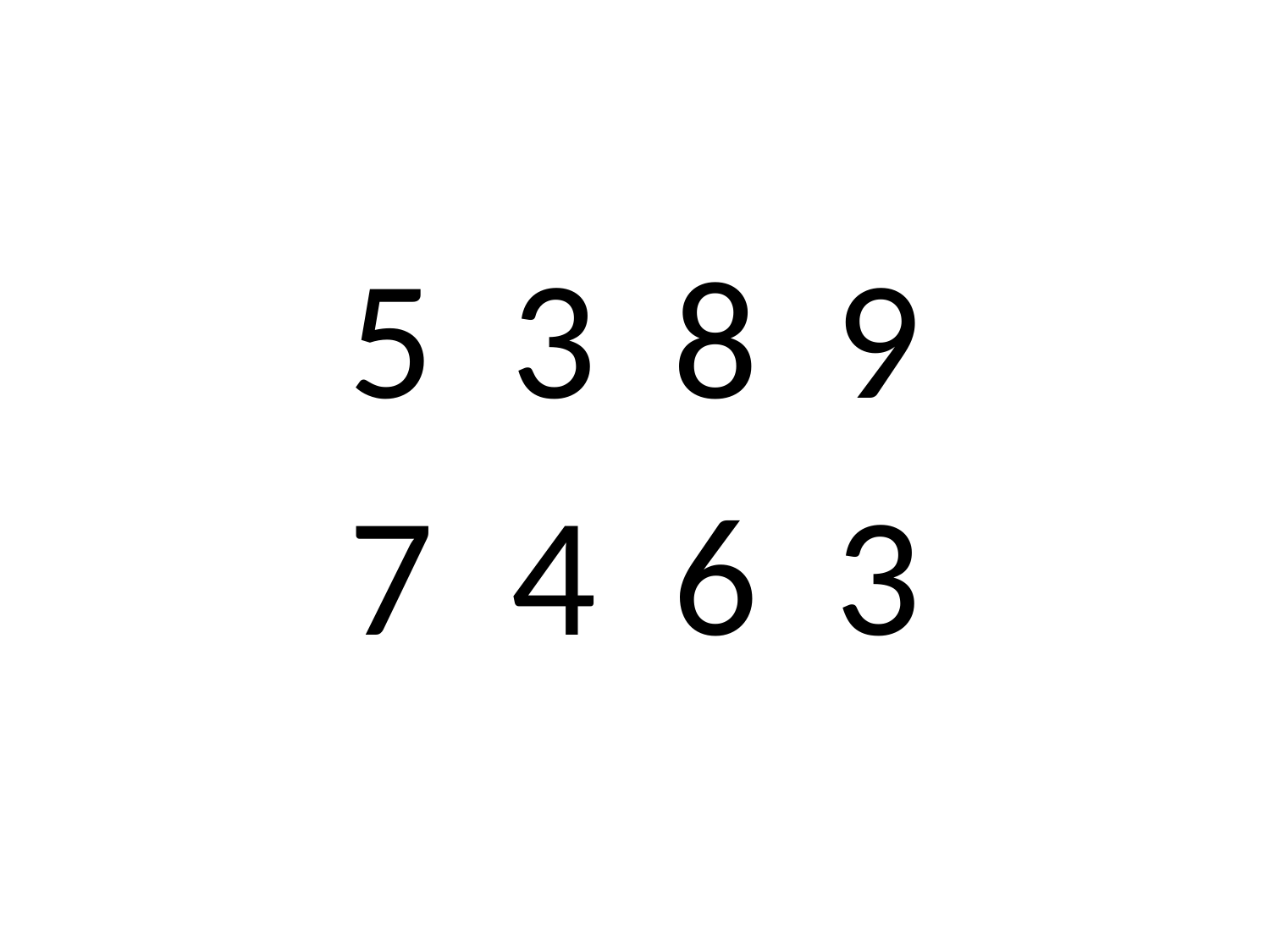

5  3  8  9
7  4  6  3